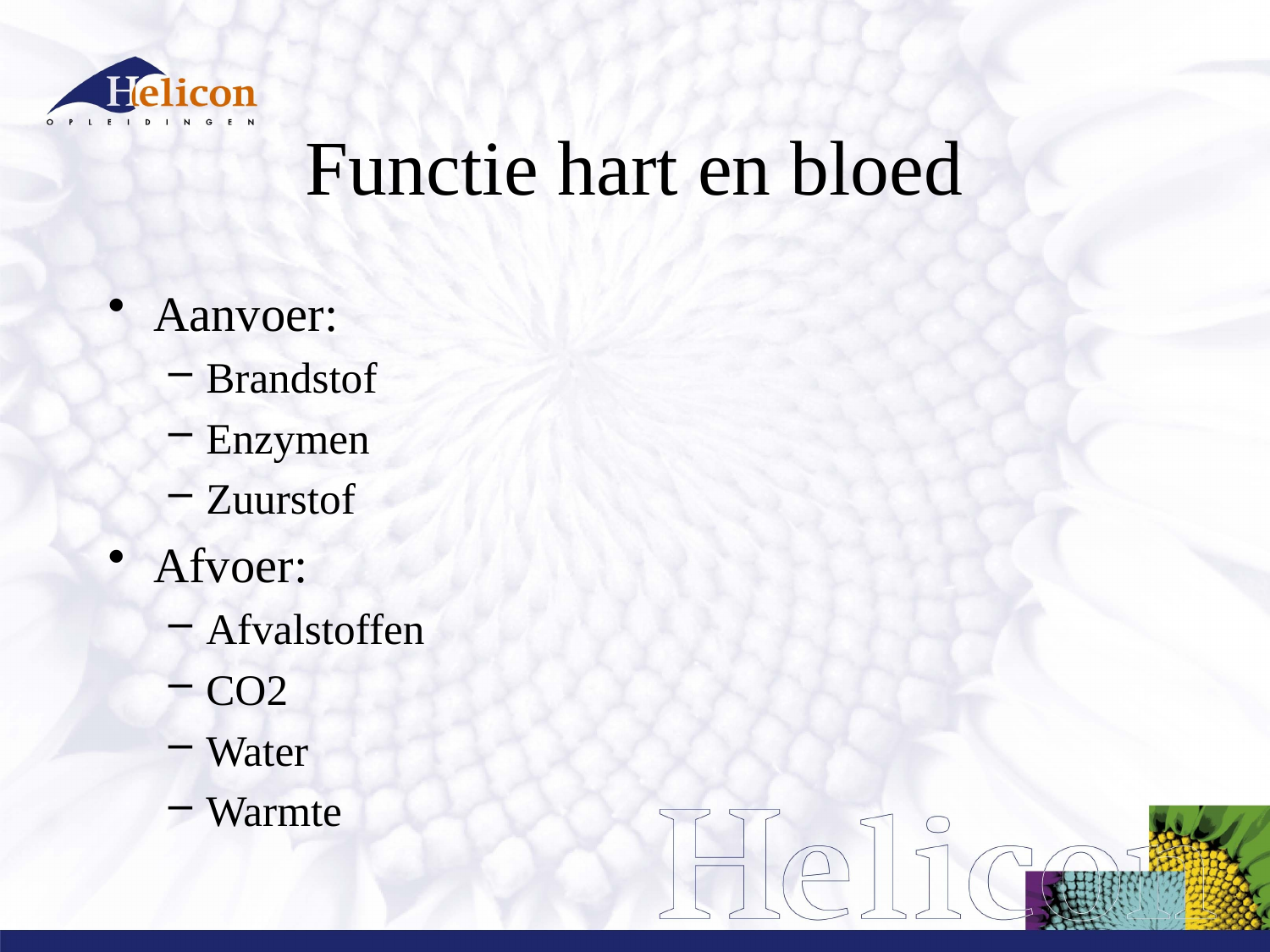

# Functie hart en bloed
Aanvoer:
Brandstof
Enzymen
Zuurstof
Afvoer:
Afvalstoffen
CO2
Water
Warmte